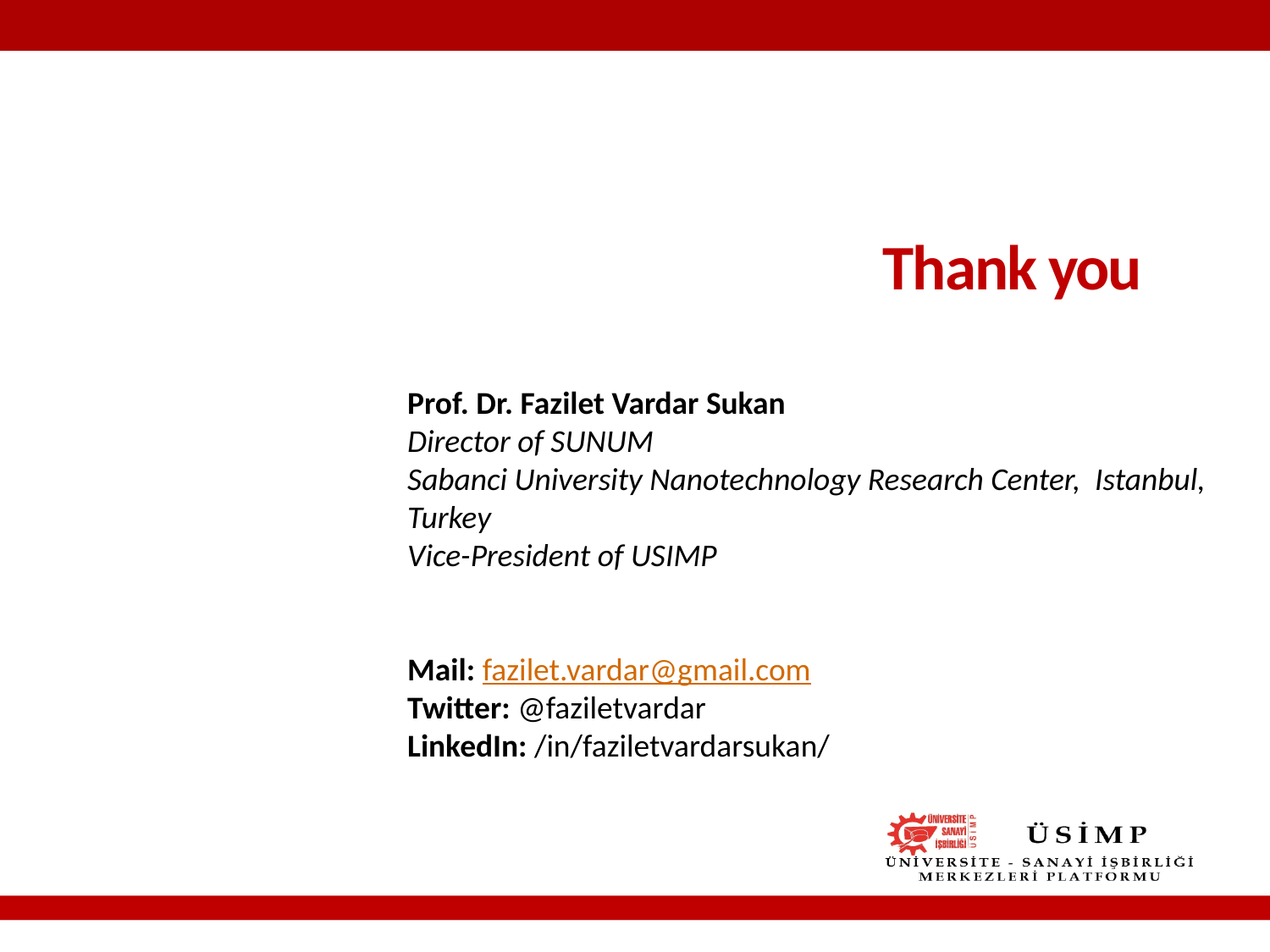

# Thank you
Prof. Dr. Fazilet Vardar Sukan
Director of SUNUM
Sabanci University Nanotechnology Research Center,  Istanbul, Turkey
Vice-President of USIMP

Mail: fazilet.vardar@gmail.com
Twitter: @faziletvardar
LinkedIn: /in/faziletvardarsukan/